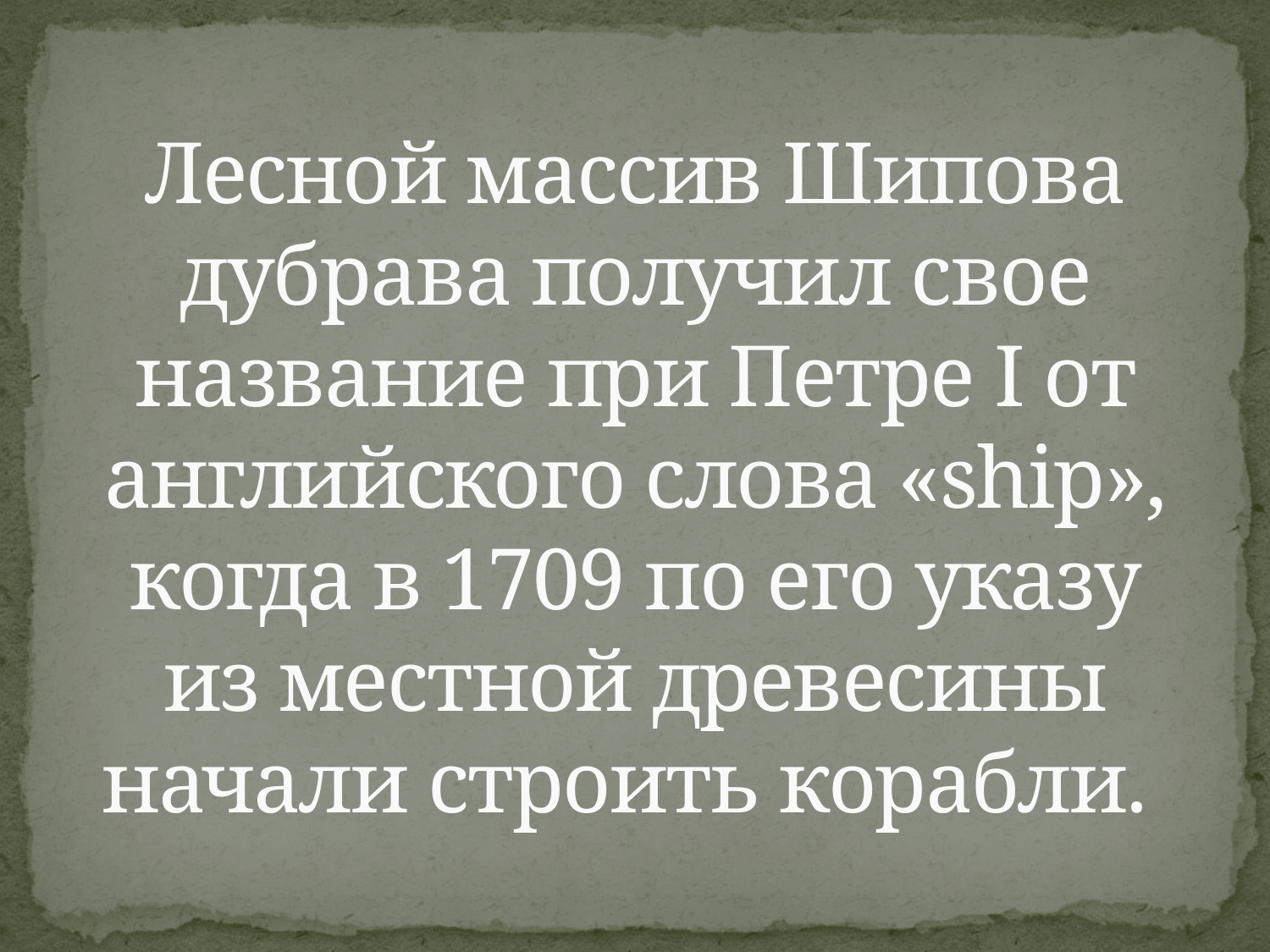

# Лесной массив Шипова дубрава получил свое название при Петре I от английского слова «ship», когда в 1709 по его указу из местной древесины начали строить корабли.